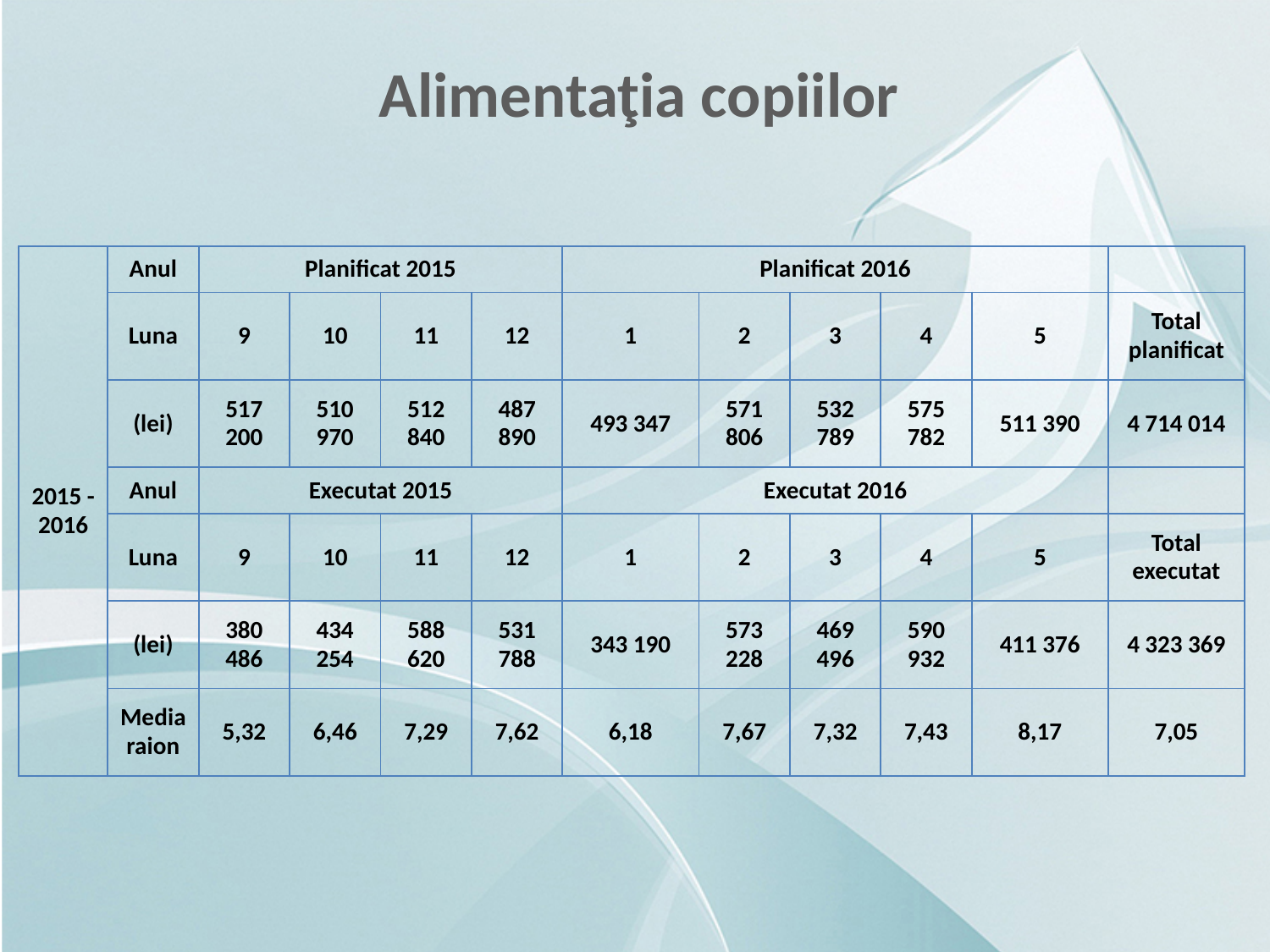

Alimentaţia copiilor
| 2015 -2016 | Anul | Planificat 2015 |  |  |  | Planificat 2016 |  |  |  |  |  |
| --- | --- | --- | --- | --- | --- | --- | --- | --- | --- | --- | --- |
|  | Luna | 9 | 10 | 11 | 12 | 1 | 2 | 3 | 4 | 5 | Total planificat |
|  | (lei) | 517 200 | 510 970 | 512 840 | 487 890 | 493 347 | 571 806 | 532 789 | 575 782 | 511 390 | 4 714 014 |
|  | Anul | Executat 2015 |  |  |  | Executat 2016 |  |  |  |  |  |
|  | Luna | 9 | 10 | 11 | 12 | 1 | 2 | 3 | 4 | 5 | Total executat |
|  | (lei) | 380 486 | 434 254 | 588 620 | 531 788 | 343 190 | 573 228 | 469 496 | 590 932 | 411 376 | 4 323 369 |
|  | Media raion | 5,32 | 6,46 | 7,29 | 7,62 | 6,18 | 7,67 | 7,32 | 7,43 | 8,17 | 7,05 |